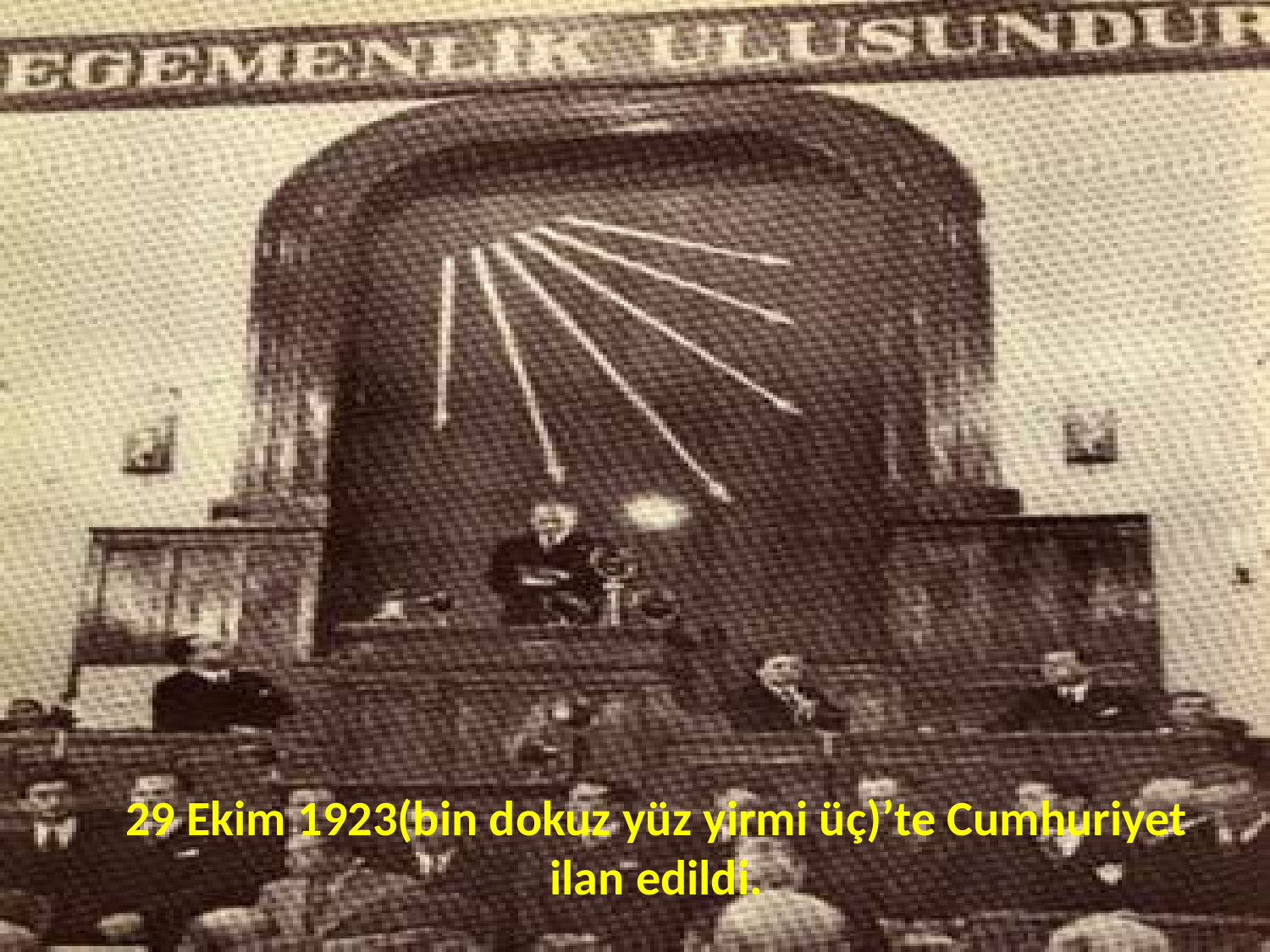

# 29 Ekim 1923(bin dokuz yüz yirmi üç)’te Cumhuriyet ilan edildi.